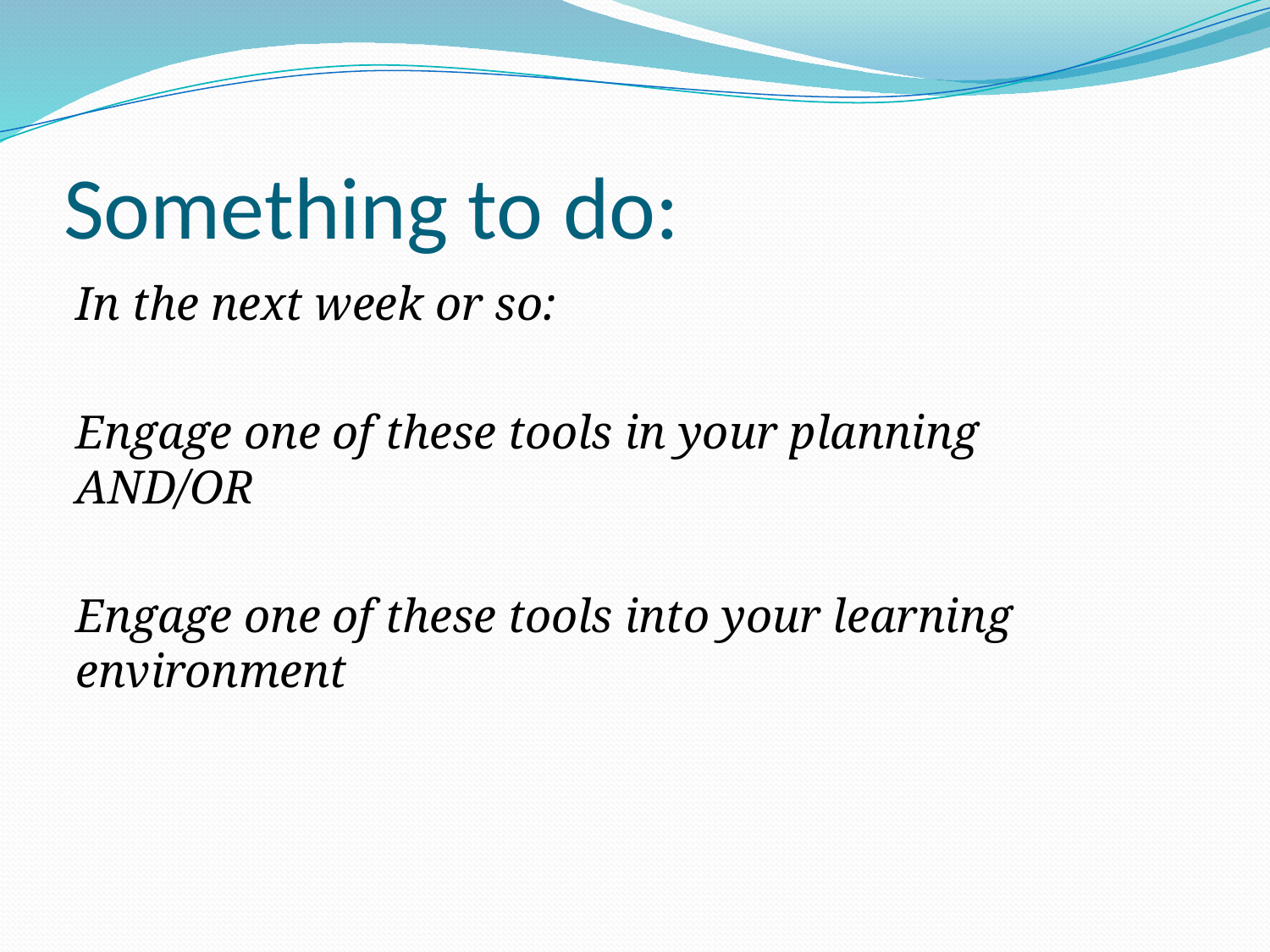

# Something to do:
In the next week or so:

Engage one of these tools in your planning   AND/OR

Engage one of these tools into your learning environment